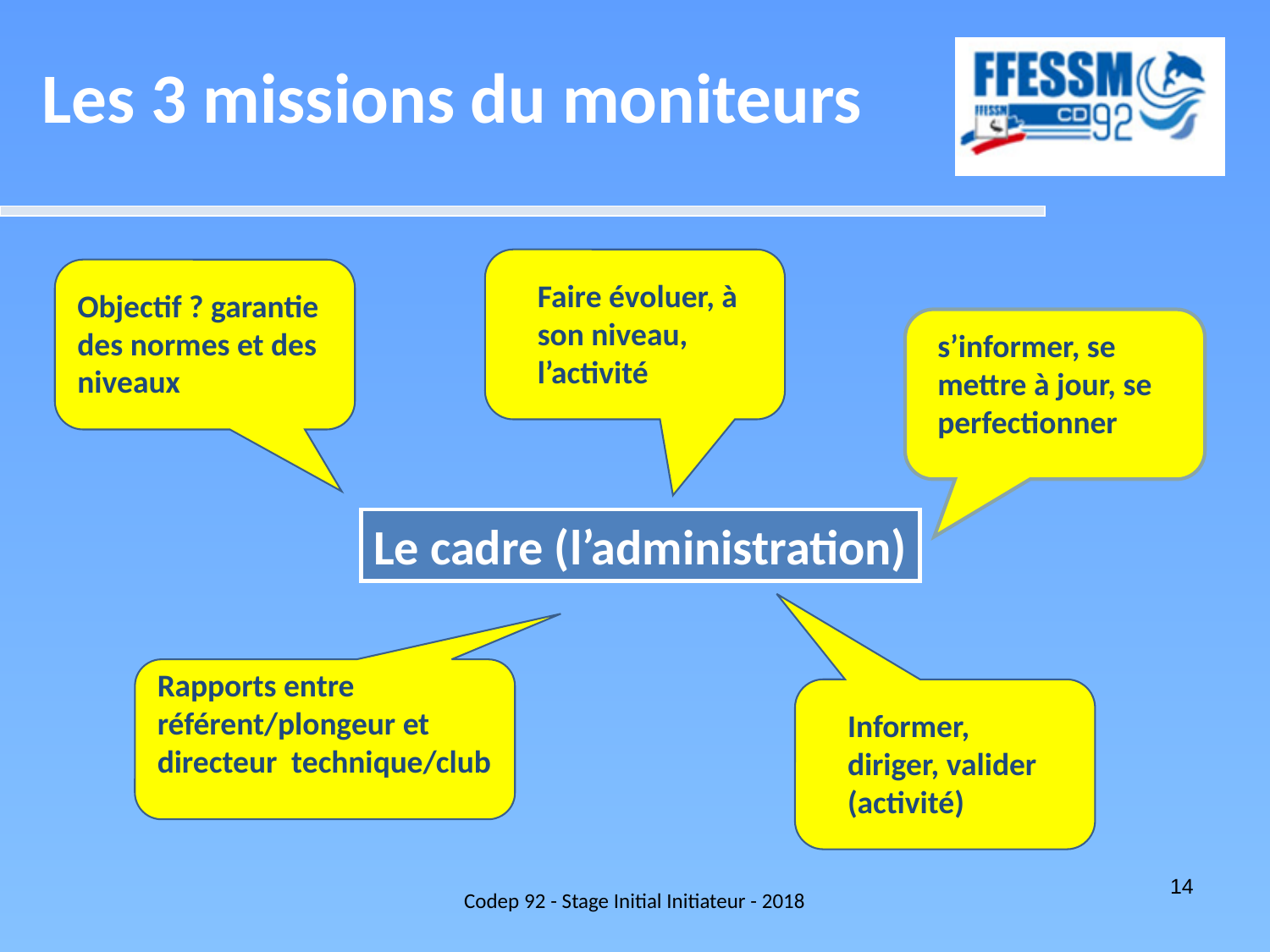

Les 3 missions du moniteurs

Faire évoluer, à son niveau, l’activité
Objectif ? garantie des normes et des niveaux

s’informer, se mettre à jour, se perfectionner
Le cadre (l’administration)

Rapports entre référent/plongeur et directeur  technique/club

Informer, diriger, valider (activité)
Codep 92 - Stage Initial Initiateur - 2018
14